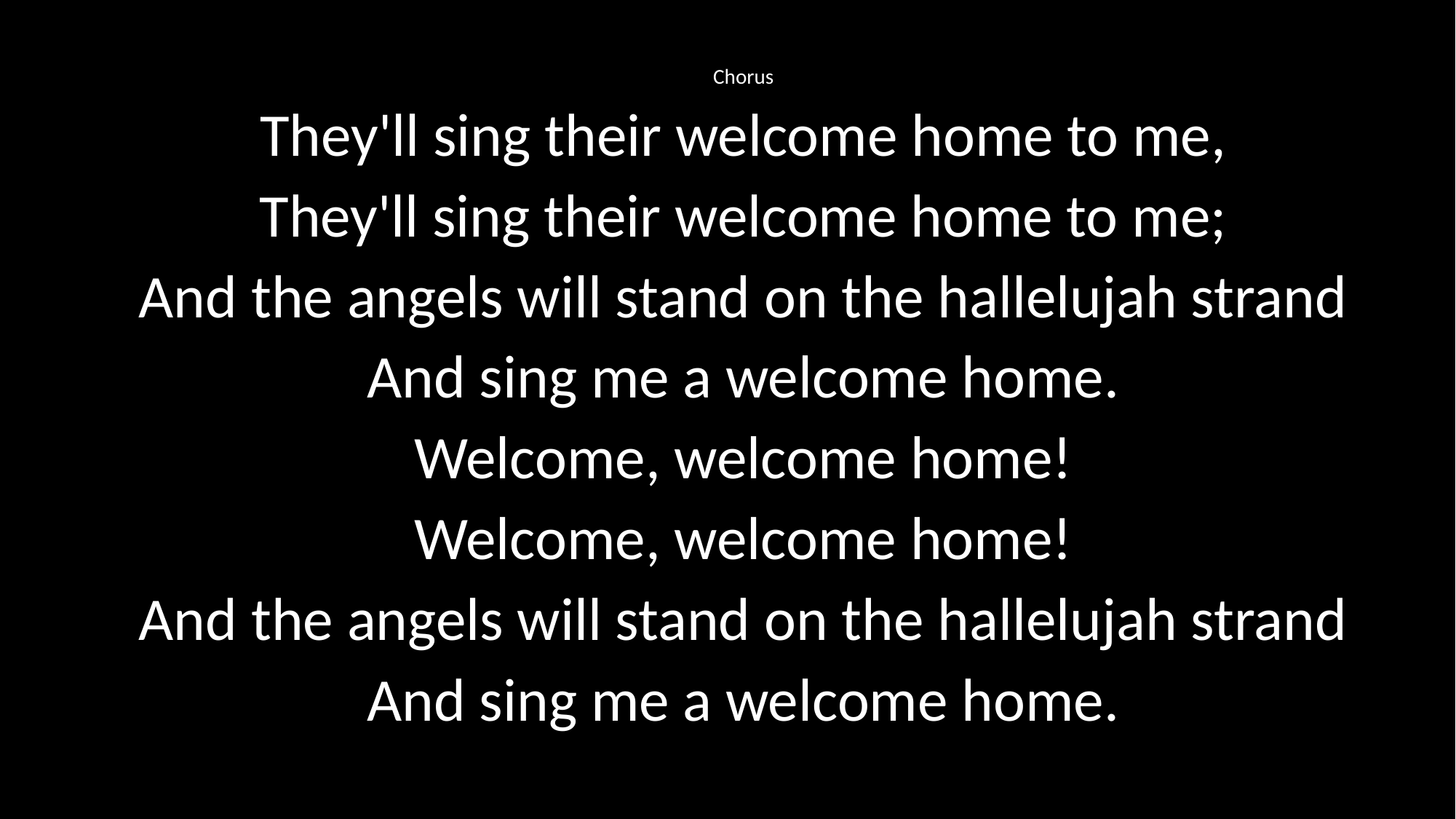

Chorus
They'll sing their welcome home to me,
They'll sing their welcome home to me;
And the angels will stand on the hallelujah strand
And sing me a welcome home.
Welcome, welcome home!
Welcome, welcome home!
And the angels will stand on the hallelujah strand
And sing me a welcome home.